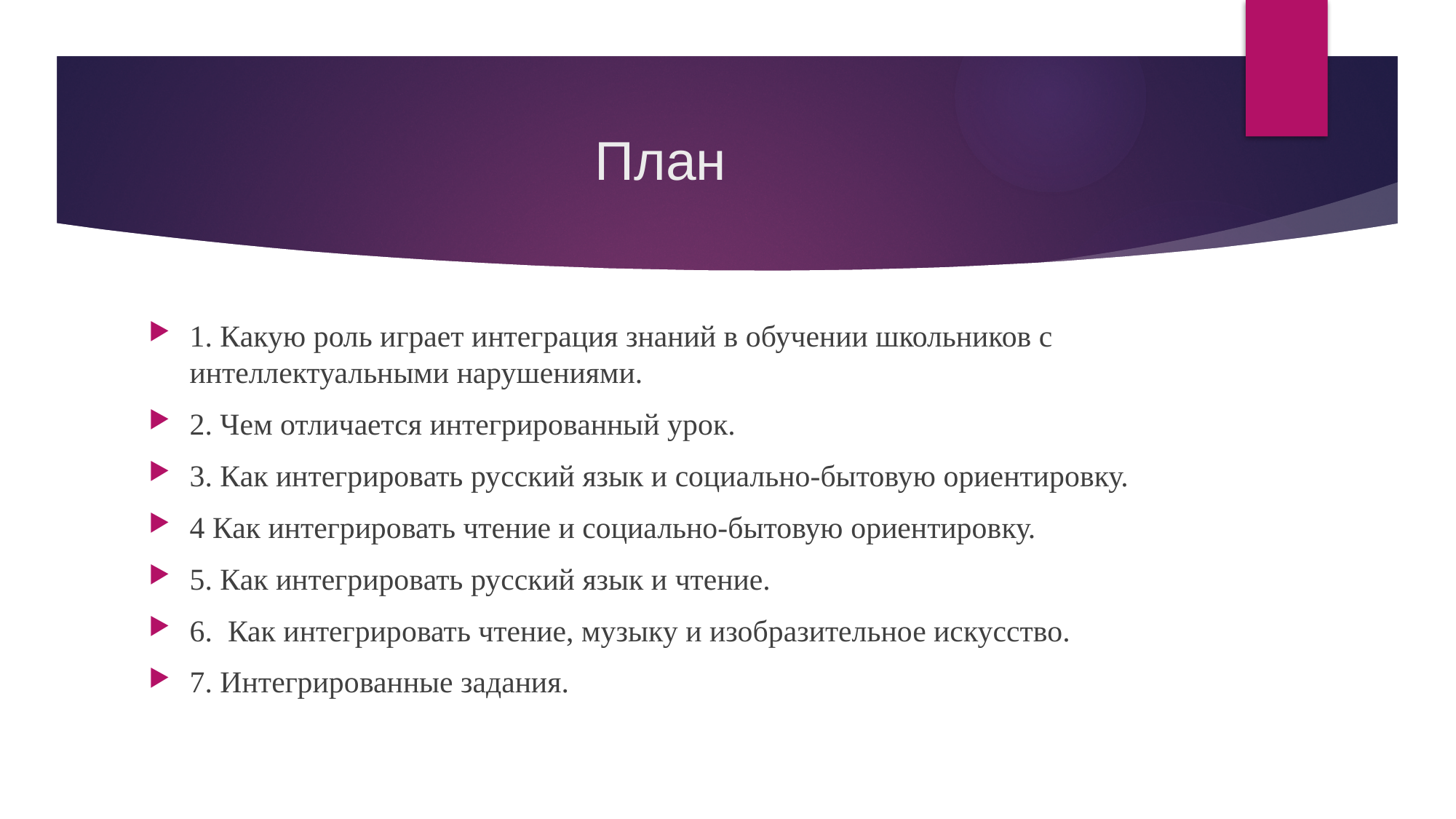

# План
1. Какую роль играет интеграция знаний в обучении школьников с интеллектуальными нарушениями.
2. Чем отличается интегрированный урок.
3. Как интегрировать русский язык и социально-бытовую ориентировку.
4 Как интегрировать чтение и социально-бытовую ориентировку.
5. Как интегрировать русский язык и чтение.
6.  Как интегрировать чтение, музыку и изобразительное искусство.
7. Интегрированные задания.